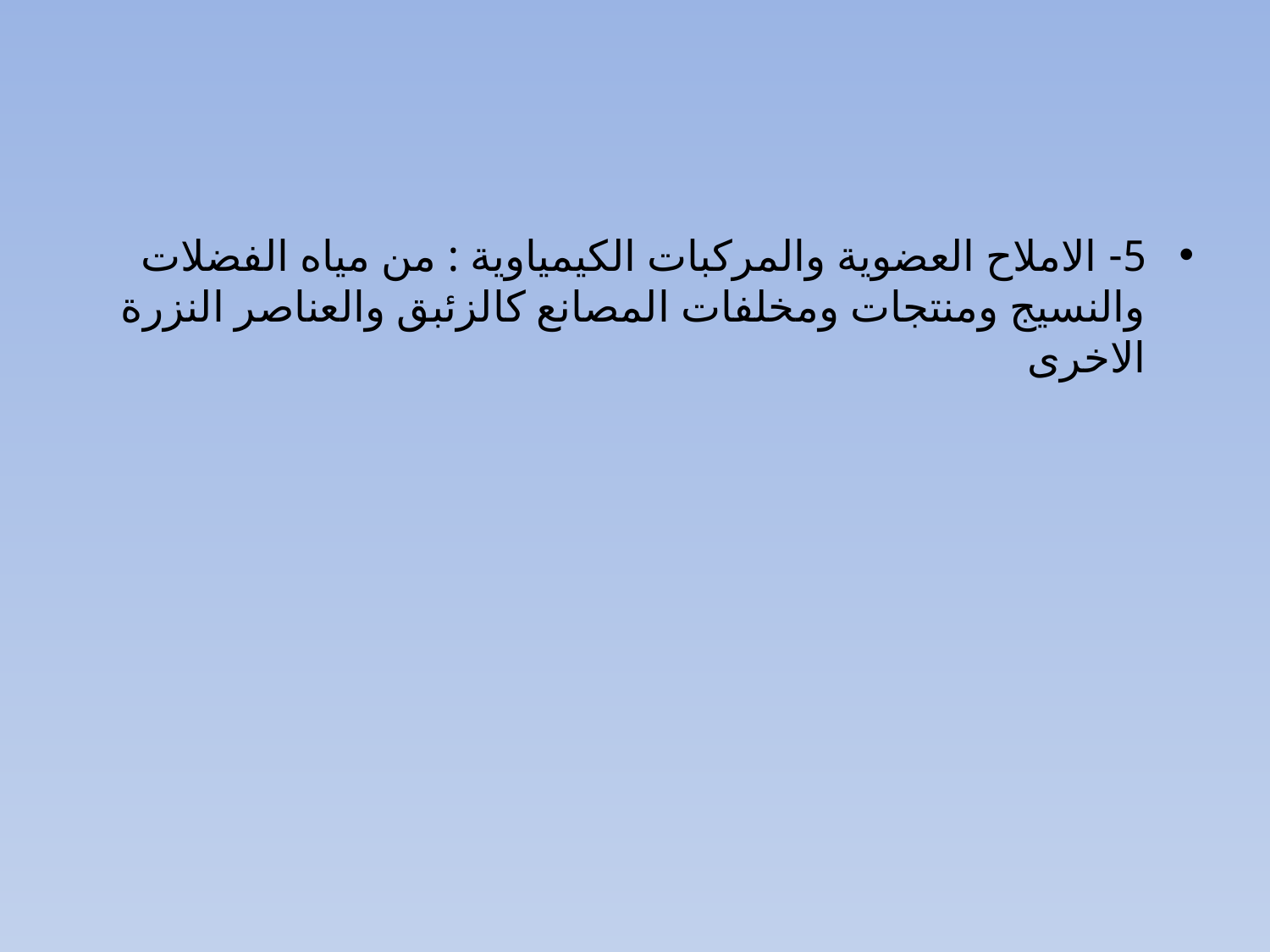

#
5- الاملاح العضوية والمركبات الكيمياوية : من مياه الفضلات والنسيج ومنتجات ومخلفات المصانع كالزئبق والعناصر النزرة الاخرى